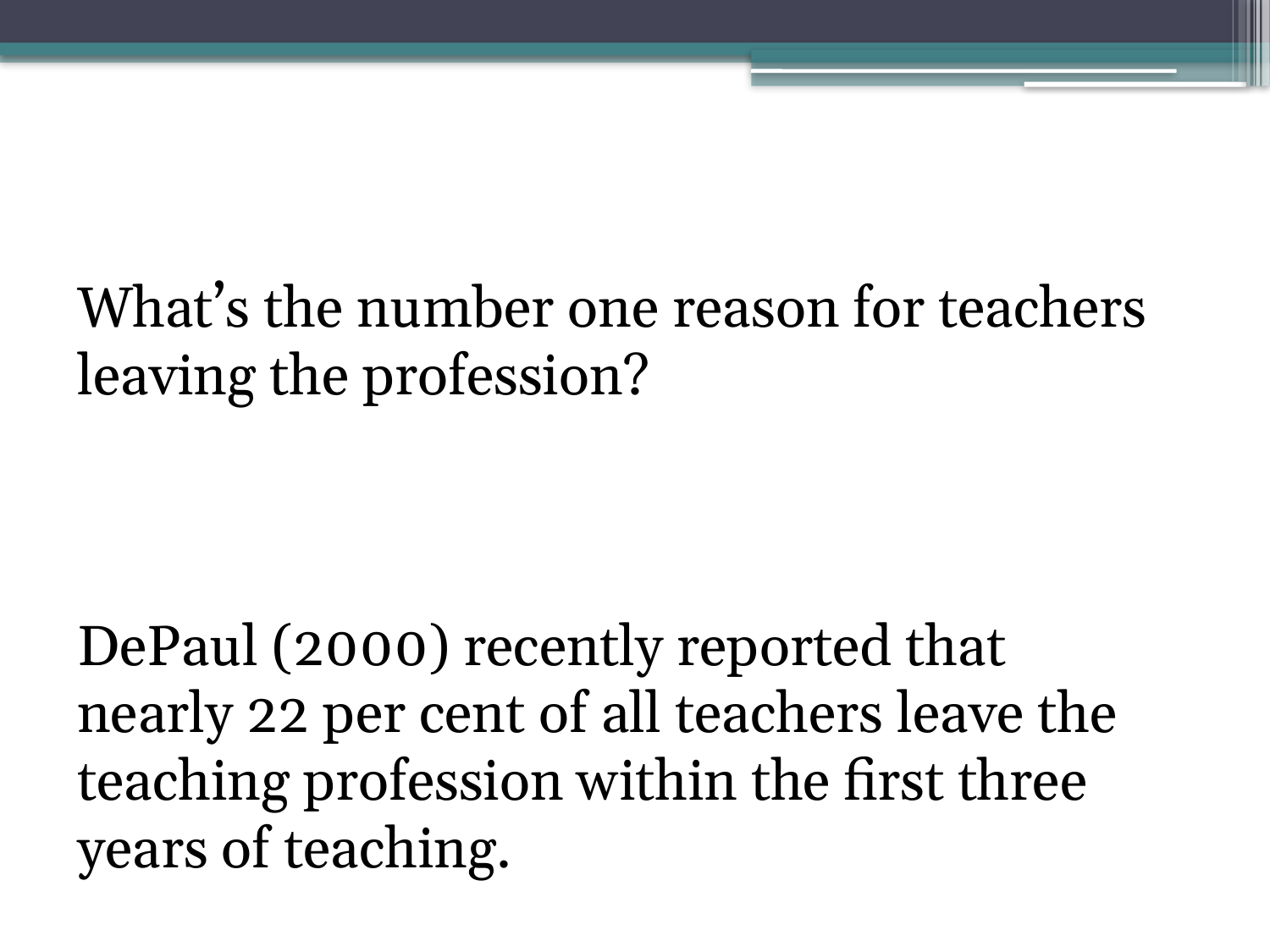

What’s the number one reason for teachers leaving the profession?

DePaul (2000) recently reported that nearly 22 per cent of all teachers leave the teaching profession within the first three years of teaching.

#